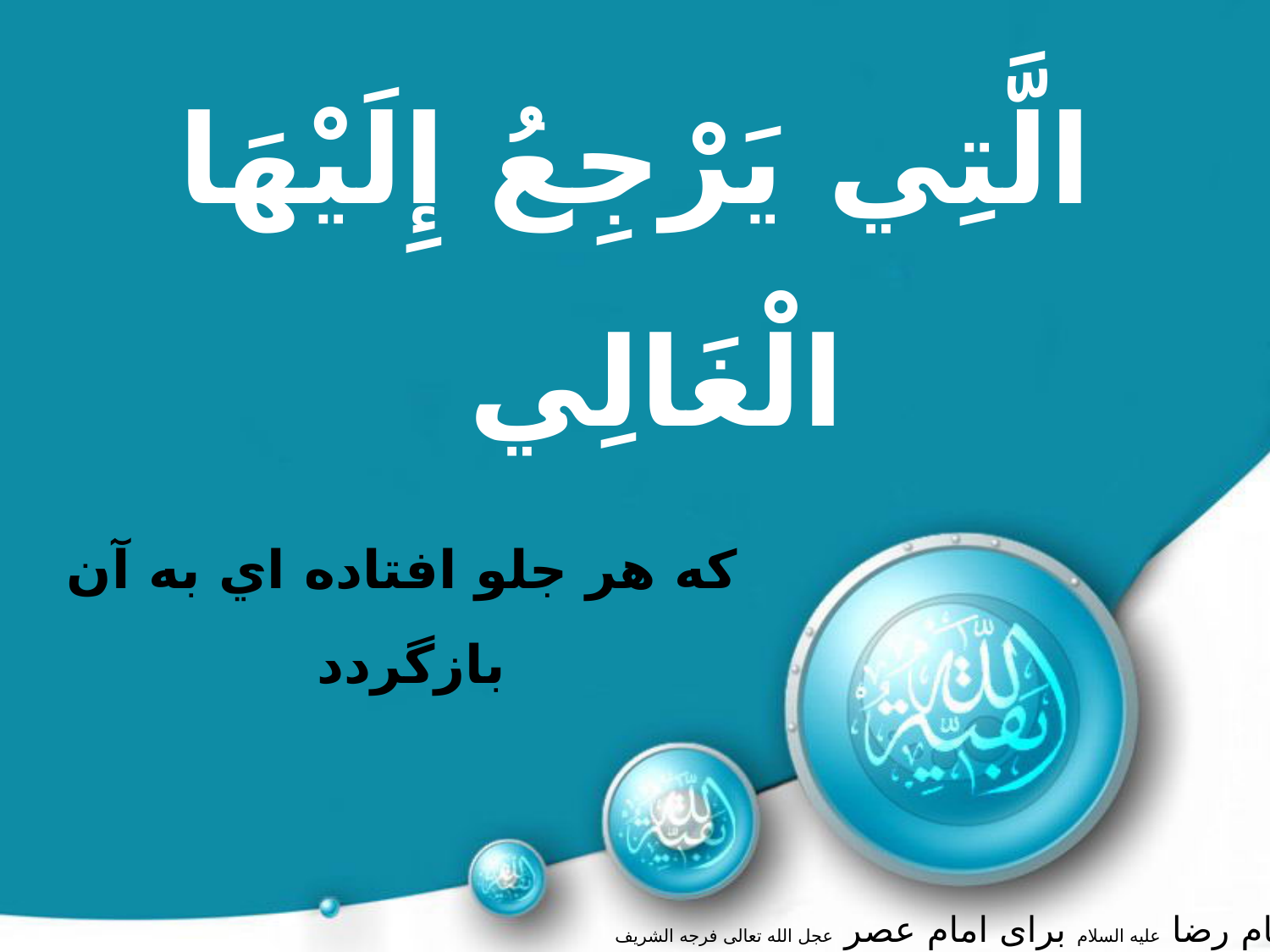

الَّتِي يَرْجِعُ إِلَيْهَا الْغَالِي
كه هر جلو افتاده اي به آن بازگردد